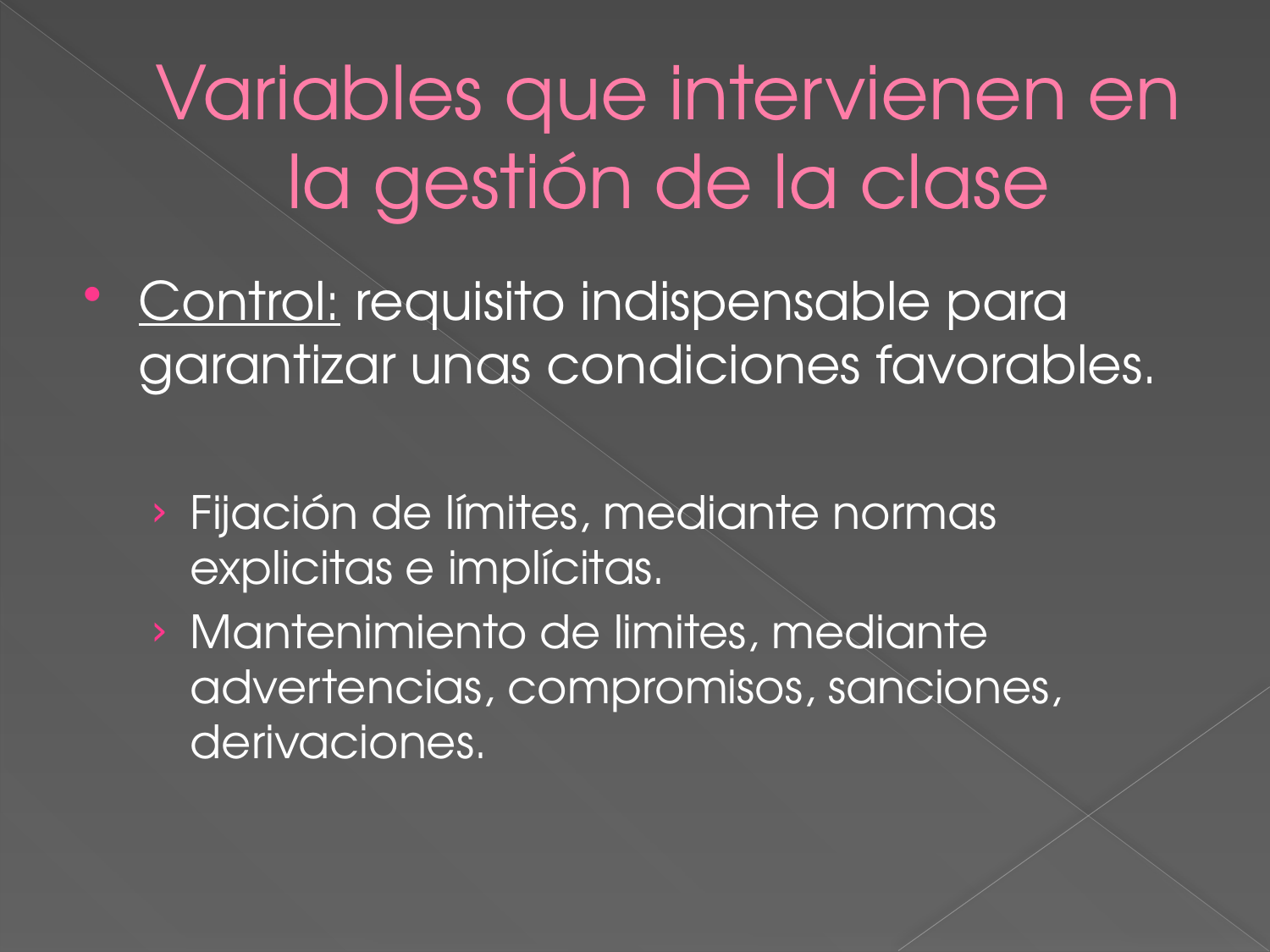

# Variables que intervienen en la gestión de la clase
Control: requisito indispensable para garantizar unas condiciones favorables.

Fijación de límites, mediante normas explicitas e implícitas.
Mantenimiento de limites, mediante advertencias, compromisos, sanciones, derivaciones.